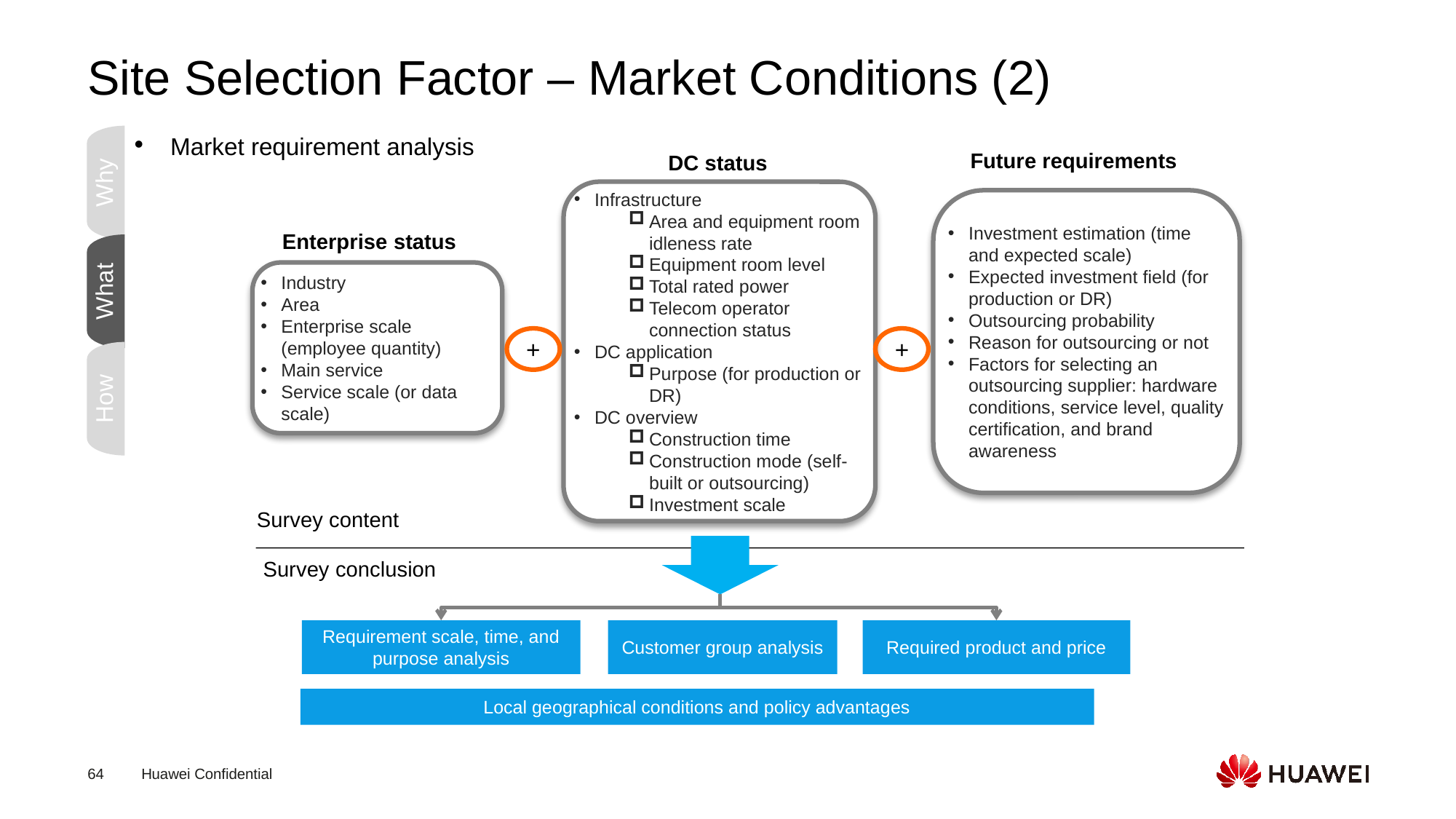

# Site Selection Factor – Market Conditions (2)
Market requirement analysis

Why
What
How
Future requirements
DC status
Infrastructure
Area and equipment room idleness rate
Equipment room level
Total rated power
Telecom operator connection status
DC application
Purpose (for production or DR)
DC overview
Construction time
Construction mode (self-built or outsourcing)
Investment scale
Investment estimation (time and expected scale)
Expected investment field (for production or DR)
Outsourcing probability
Reason for outsourcing or not
Factors for selecting an outsourcing supplier: hardware conditions, service level, quality certification, and brand awareness
Enterprise status
Industry
Area
Enterprise scale (employee quantity)
Main service
Service scale (or data scale)
+
+
Survey content

Survey conclusion
Requirement scale, time, and purpose analysis
Customer group analysis
Required product and price
Local geographical conditions and policy advantages